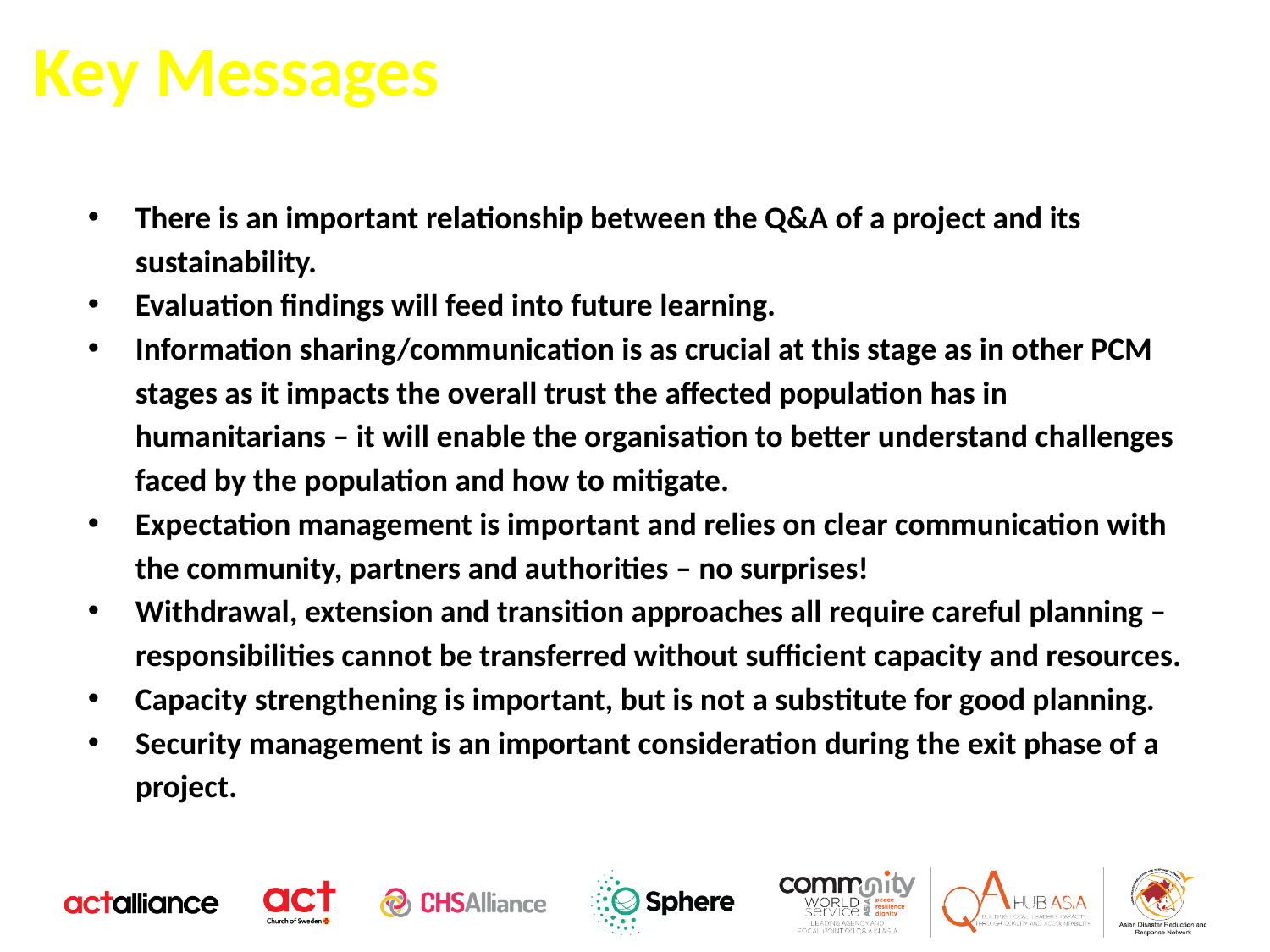

Key Messages
There is an important relationship between the Q&A of a project and its sustainability.
Evaluation findings will feed into future learning.
Information sharing/communication is as crucial at this stage as in other PCM stages as it impacts the overall trust the affected population has in humanitarians – it will enable the organisation to better understand challenges faced by the population and how to mitigate.
Expectation management is important and relies on clear communication with the community, partners and authorities – no surprises!
Withdrawal, extension and transition approaches all require careful planning – responsibilities cannot be transferred without sufficient capacity and resources.
Capacity strengthening is important, but is not a substitute for good planning.
Security management is an important consideration during the exit phase of a project.